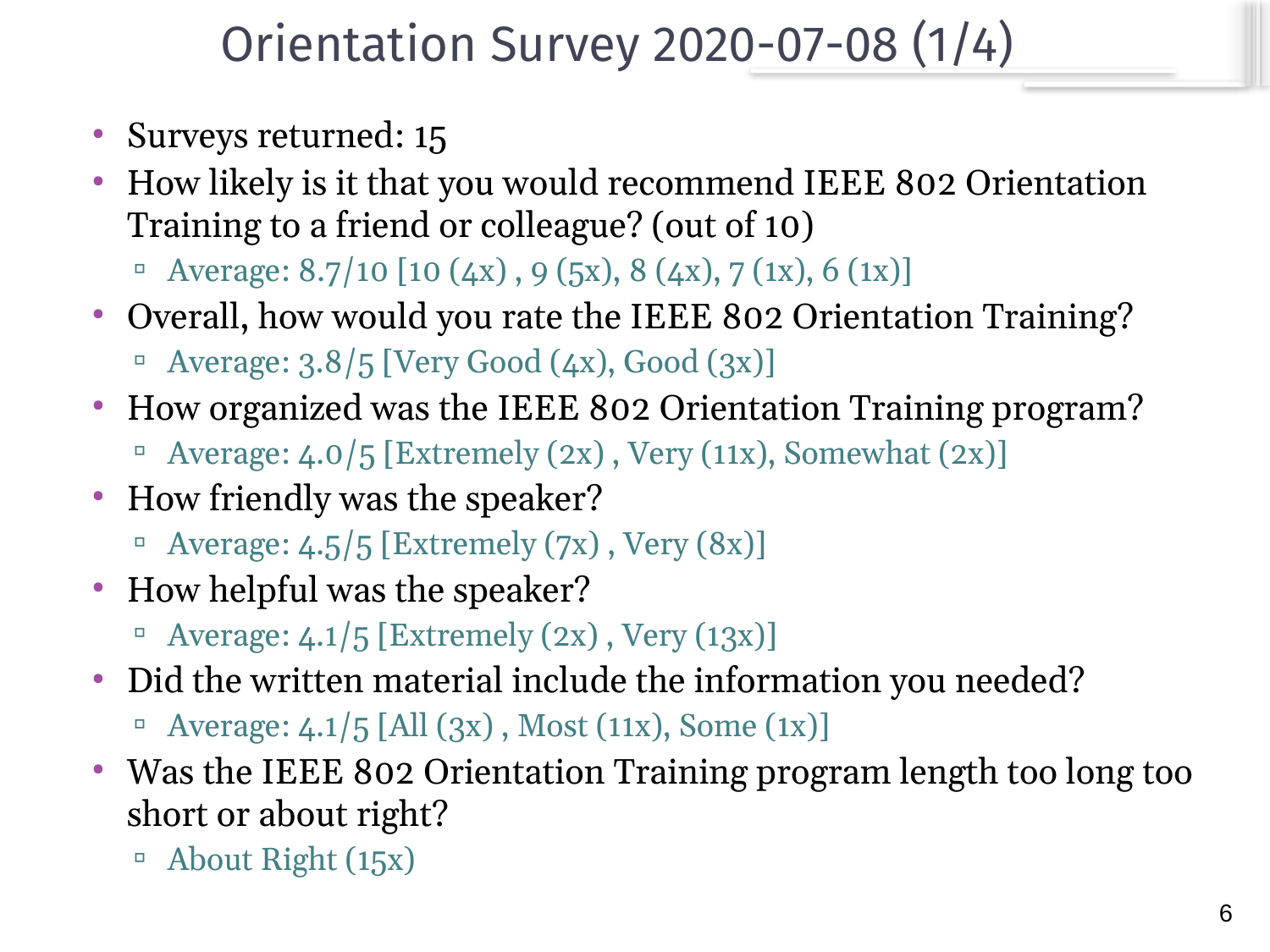

# Orientation Survey 2020-07-08 (1/4)
Surveys returned: 15
How likely is it that you would recommend IEEE 802 Orientation Training to a friend or colleague? (out of 10)
Average: 8.7/10 [10 (4x) , 9 (5x), 8 (4x), 7 (1x), 6 (1x)]
Overall, how would you rate the IEEE 802 Orientation Training?
Average: 3.8/5 [Very Good (4x), Good (3x)]
How organized was the IEEE 802 Orientation Training program?
Average: 4.0/5 [Extremely (2x) , Very (11x), Somewhat (2x)]
How friendly was the speaker?
Average: 4.5/5 [Extremely (7x) , Very (8x)]
How helpful was the speaker?
Average: 4.1/5 [Extremely (2x) , Very (13x)]
Did the written material include the information you needed?
Average: 4.1/5 [All (3x) , Most (11x), Some (1x)]
Was the IEEE 802 Orientation Training program length too long too short or about right?
About Right (15x)